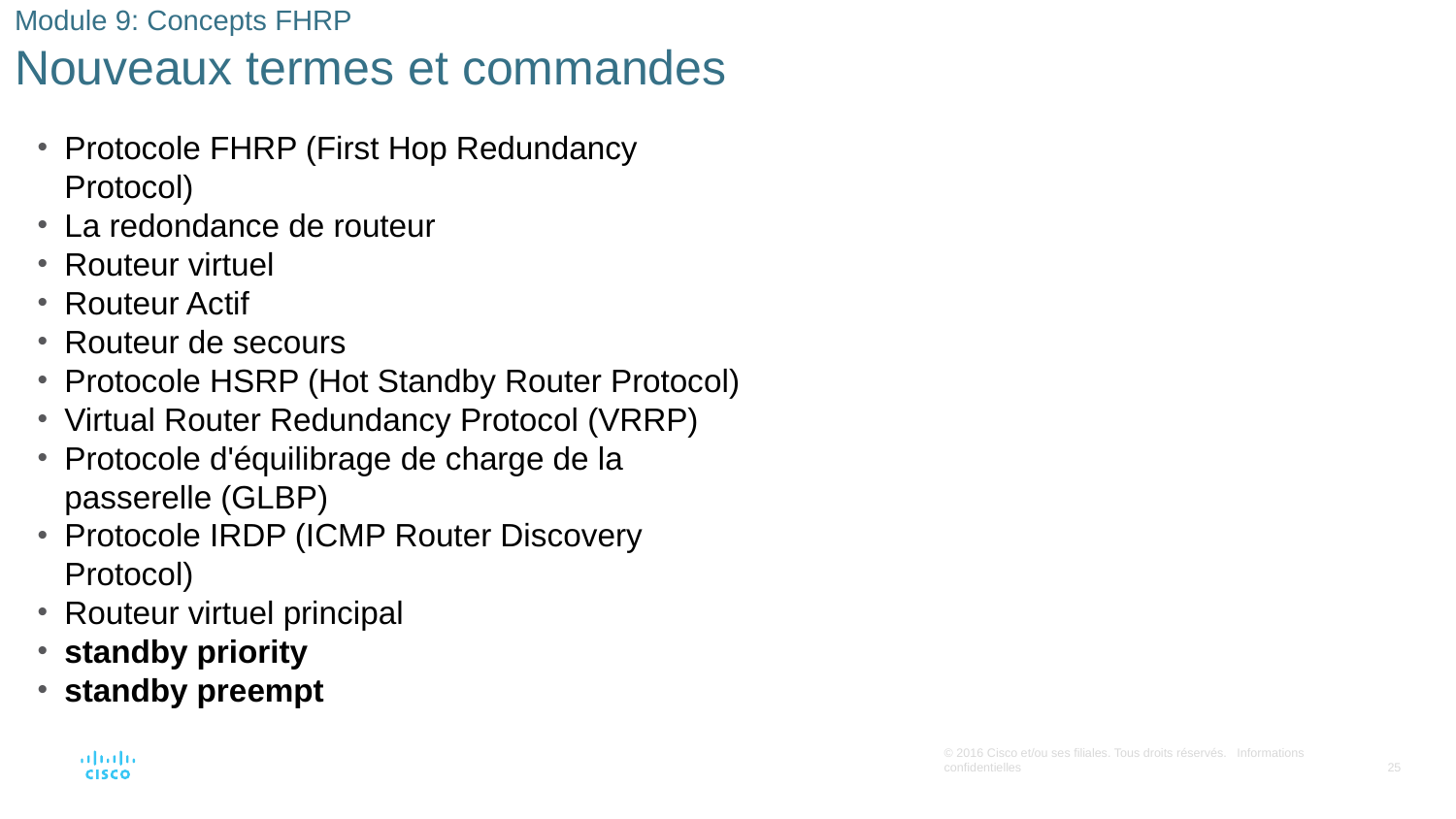

# Module 9: Concepts FHRP Nouveaux termes et commandes
Protocole FHRP (First Hop Redundancy Protocol)
La redondance de routeur
Routeur virtuel
Routeur Actif
Routeur de secours
Protocole HSRP (Hot Standby Router Protocol)
Virtual Router Redundancy Protocol (VRRP)
Protocole d'équilibrage de charge de la passerelle (GLBP)
Protocole IRDP (ICMP Router Discovery Protocol)
Routeur virtuel principal
standby priority
standby preempt